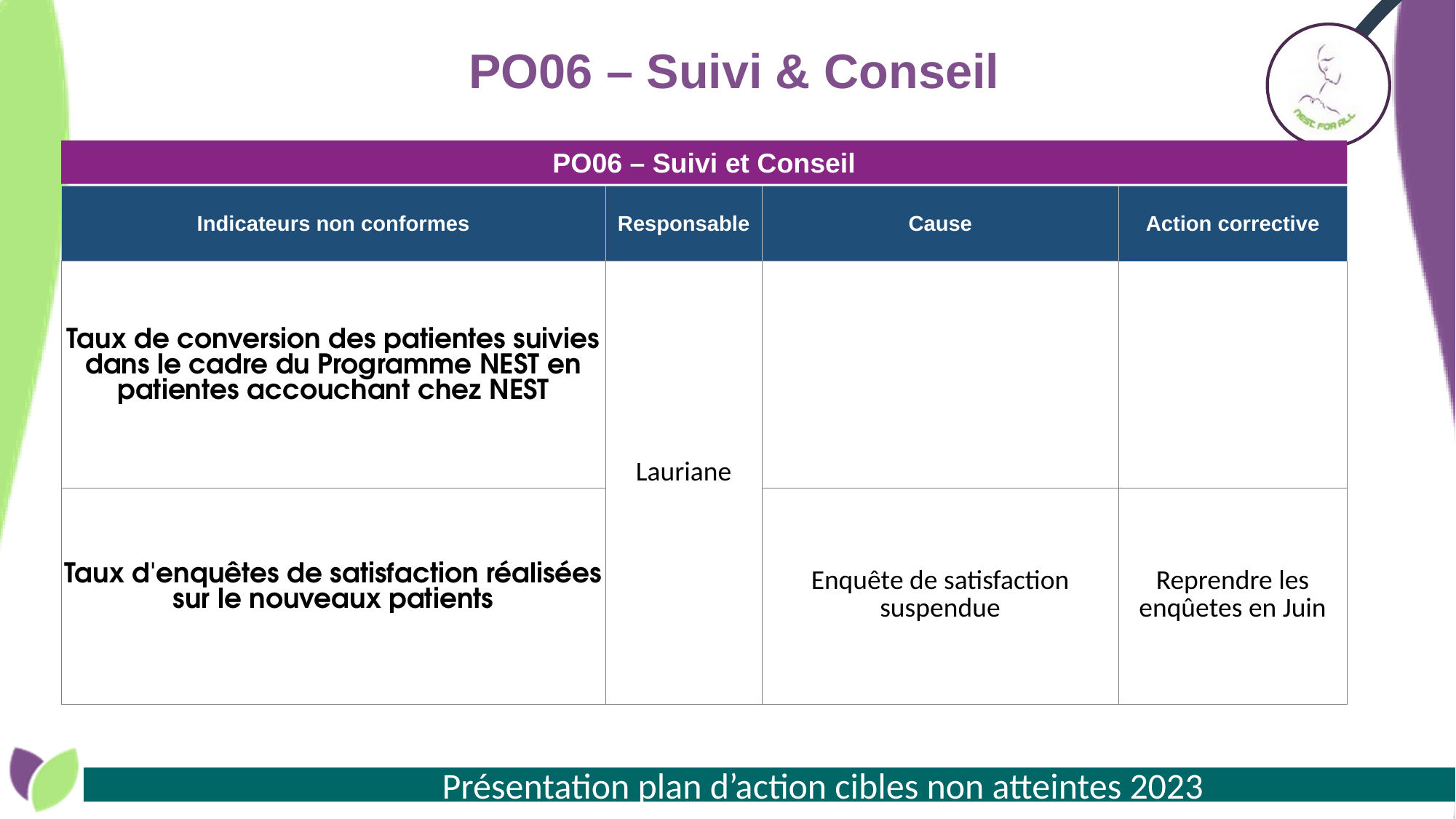

# PO06 – Suivi & Conseil
PO06 – Suivi et Conseil
| Indicateurs non conformes | Responsable | Cause | Action corrective |
| --- | --- | --- | --- |
| Taux de conversion des patientes suivies dans le cadre du Programme NEST en patientes accouchant chez NEST | Lauriane |  |  |
|  |  | Enquête de satisfaction suspendue | Reprendre les enqûetes en Juin |
| Taux d'enquêtes de satisfaction réalisées sur le nouveaux patients |  |  |  |
 Présentation plan d’action cibles non atteintes 2023